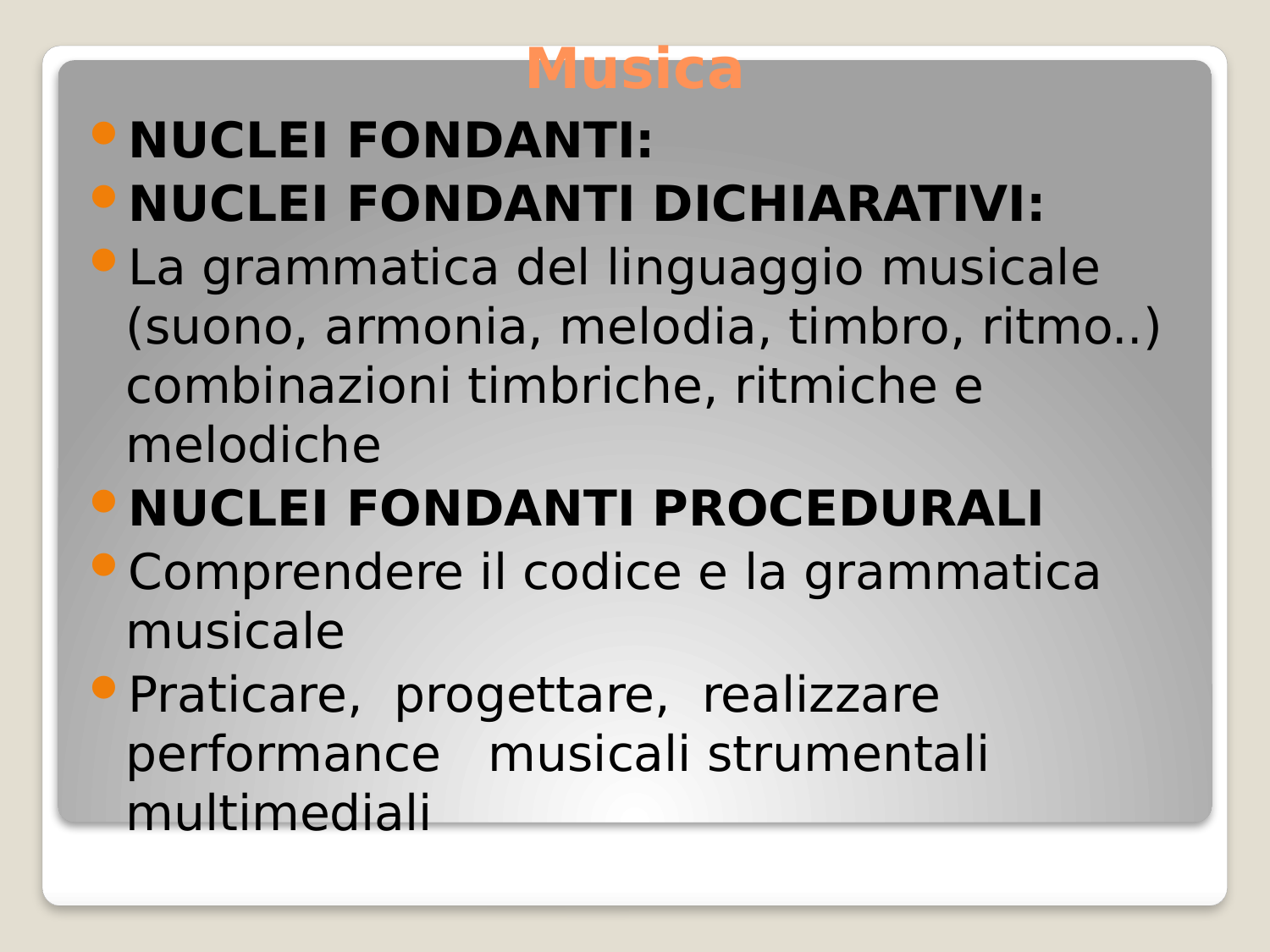

# Musica
NUCLEI FONDANTI:
NUCLEI FONDANTI DICHIARATIVI:
La grammatica del linguaggio musicale (suono, armonia, melodia, timbro, ritmo..) combinazioni timbriche, ritmiche e melodiche
NUCLEI FONDANTI PROCEDURALI
Comprendere il codice e la grammatica musicale
Praticare,  progettare,  realizzare  performance   musicali strumentali multimediali